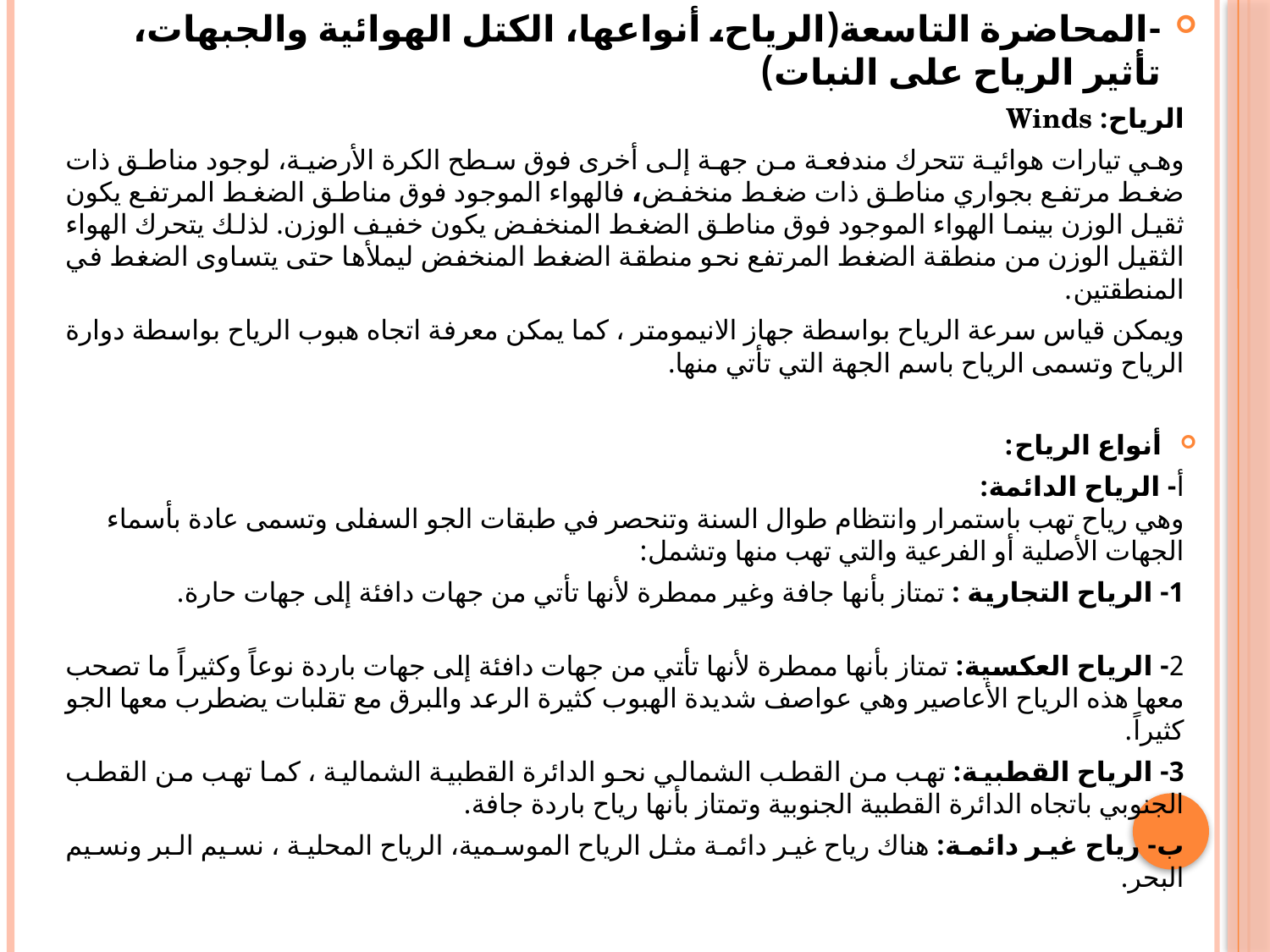

-المحاضرة التاسعة(الرياح، أنواعها، الكتل الهوائية والجبهات، تأثير الرياح على النبات)
الرياح: Winds
وهي تيارات هوائية تتحرك مندفعة من جهة إلى أخرى فوق سطح الكرة الأرضية، لوجود مناطق ذات ضغط مرتفع بجواري مناطق ذات ضغط منخفض، فالهواء الموجود فوق مناطق الضغط المرتفع يكون ثقيل الوزن بينما الهواء الموجود فوق مناطق الضغط المنخفض يكون خفيف الوزن. لذلك يتحرك الهواء الثقيل الوزن من منطقة الضغط المرتفع نحو منطقة الضغط المنخفض ليملأها حتى يتساوى الضغط في المنطقتين.
ويمكن قياس سرعة الرياح بواسطة جهاز الانيمومتر ، كما يمكن معرفة اتجاه هبوب الرياح بواسطة دوارة الرياح وتسمى الرياح باسم الجهة التي تأتي منها.

أنواع الرياح:
أ- الرياح الدائمة:
وهي رياح تهب باستمرار وانتظام طوال السنة وتنحصر في طبقات الجو السفلى وتسمى عادة بأسماء الجهات الأصلية أو الفرعية والتي تهب منها وتشمل:
1- الرياح التجارية : تمتاز بأنها جافة وغير ممطرة لأنها تأتي من جهات دافئة إلى جهات حارة.
2- الرياح العكسية: تمتاز بأنها ممطرة لأنها تأتي من جهات دافئة إلى جهات باردة نوعاً وكثيراً ما تصحب معها هذه الرياح الأعاصير وهي عواصف شديدة الهبوب كثيرة الرعد والبرق مع تقلبات يضطرب معها الجو كثيراً.
3- الرياح القطبية: تهب من القطب الشمالي نحو الدائرة القطبية الشمالية ، كما تهب من القطب الجنوبي باتجاه الدائرة القطبية الجنوبية وتمتاز بأنها رياح باردة جافة.
ب- رياح غير دائمة: هناك رياح غير دائمة مثل الرياح الموسمية، الرياح المحلية ، نسيم البر ونسيم البحر.

#